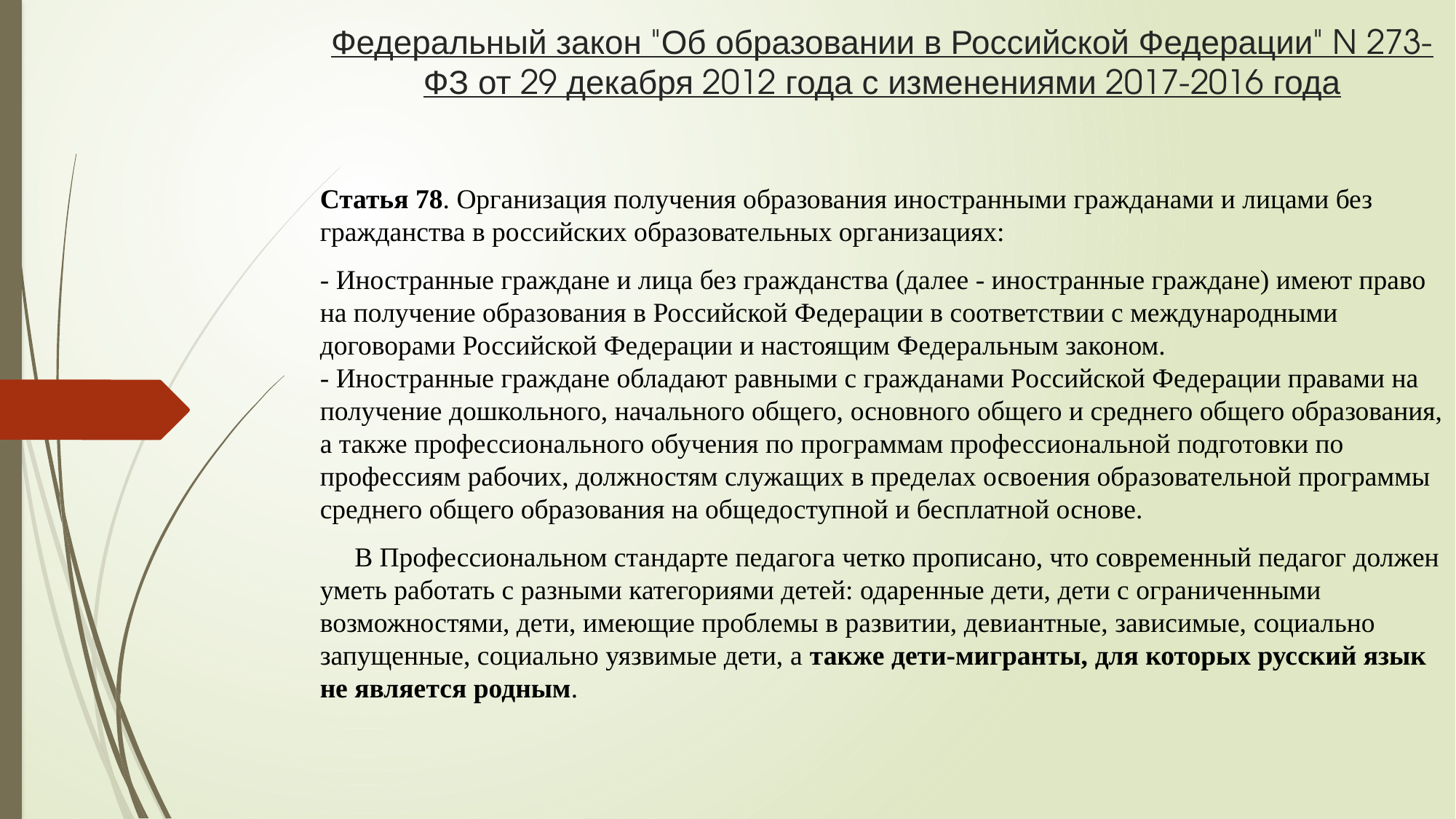

# Федеральный закон "Об образовании в Российской Федерации" N 273-ФЗ от 29 декабря 2012 года с изменениями 2017-2016 года
Статья 78. Организация получения образования иностранными гражданами и лицами без гражданства в российских образовательных организациях:
- Иностранные граждане и лица без гражданства (далее - иностранные граждане) имеют право на получение образования в Российской Федерации в соответствии с международными договорами Российской Федерации и настоящим Федеральным законом.
- Иностранные граждане обладают равными с гражданами Российской Федерации правами на получение дошкольного, начального общего, основного общего и среднего общего образования, а также профессионального обучения по программам профессиональной подготовки по профессиям рабочих, должностям служащих в пределах освоения образовательной программы среднего общего образования на общедоступной и бесплатной основе.
     В Профессиональном стандарте педагога четко прописано, что современный педагог должен уметь работать с разными категориями детей: одаренные дети, дети с ограниченными возможностями, дети, имеющие проблемы в развитии, девиантные, зависимые, социально запущенные, социально уязвимые дети, а также дети-мигранты, для которых русский язык  не является родным.